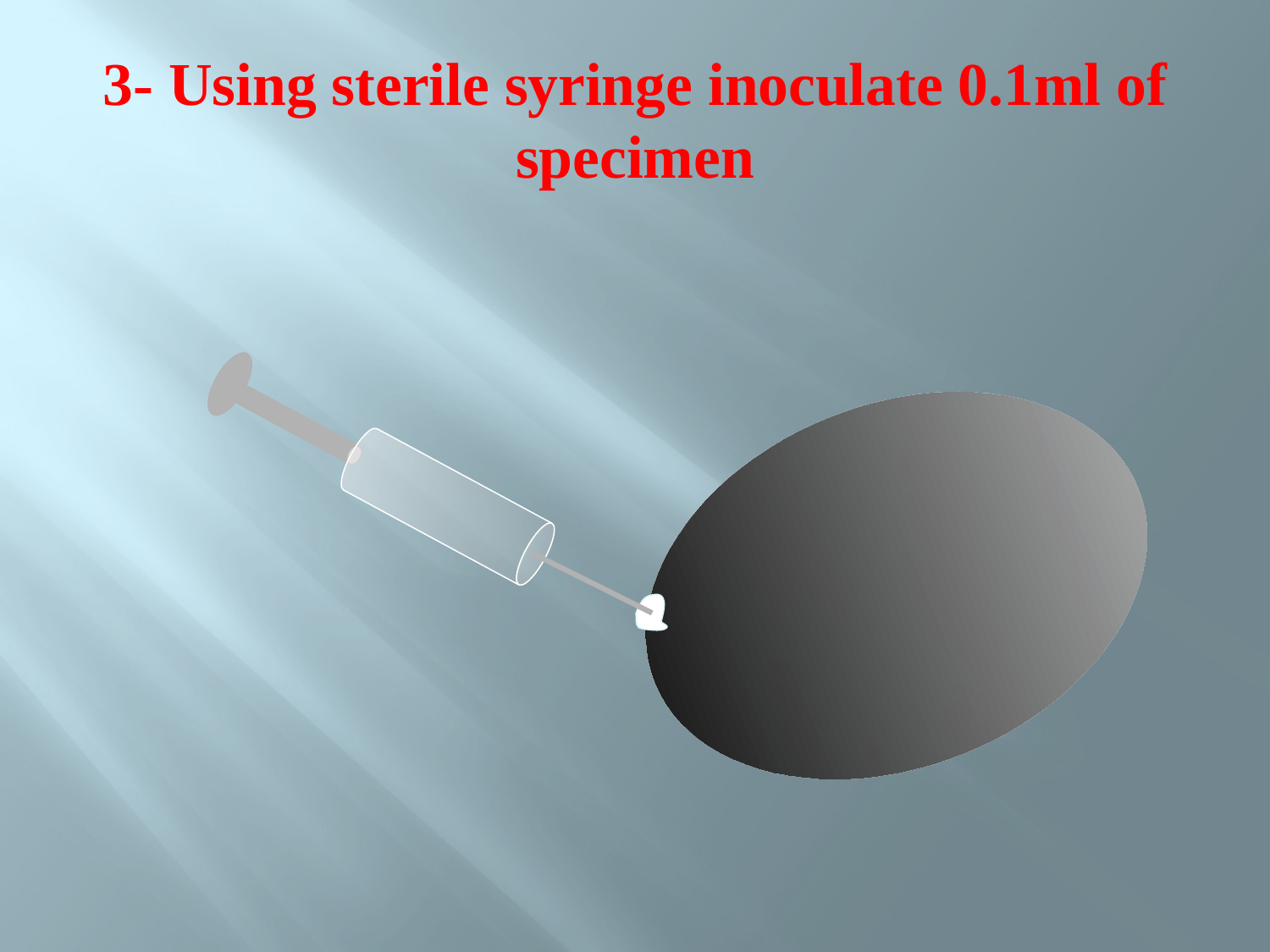

# 3- Using sterile syringe inoculate 0.1ml of specimen